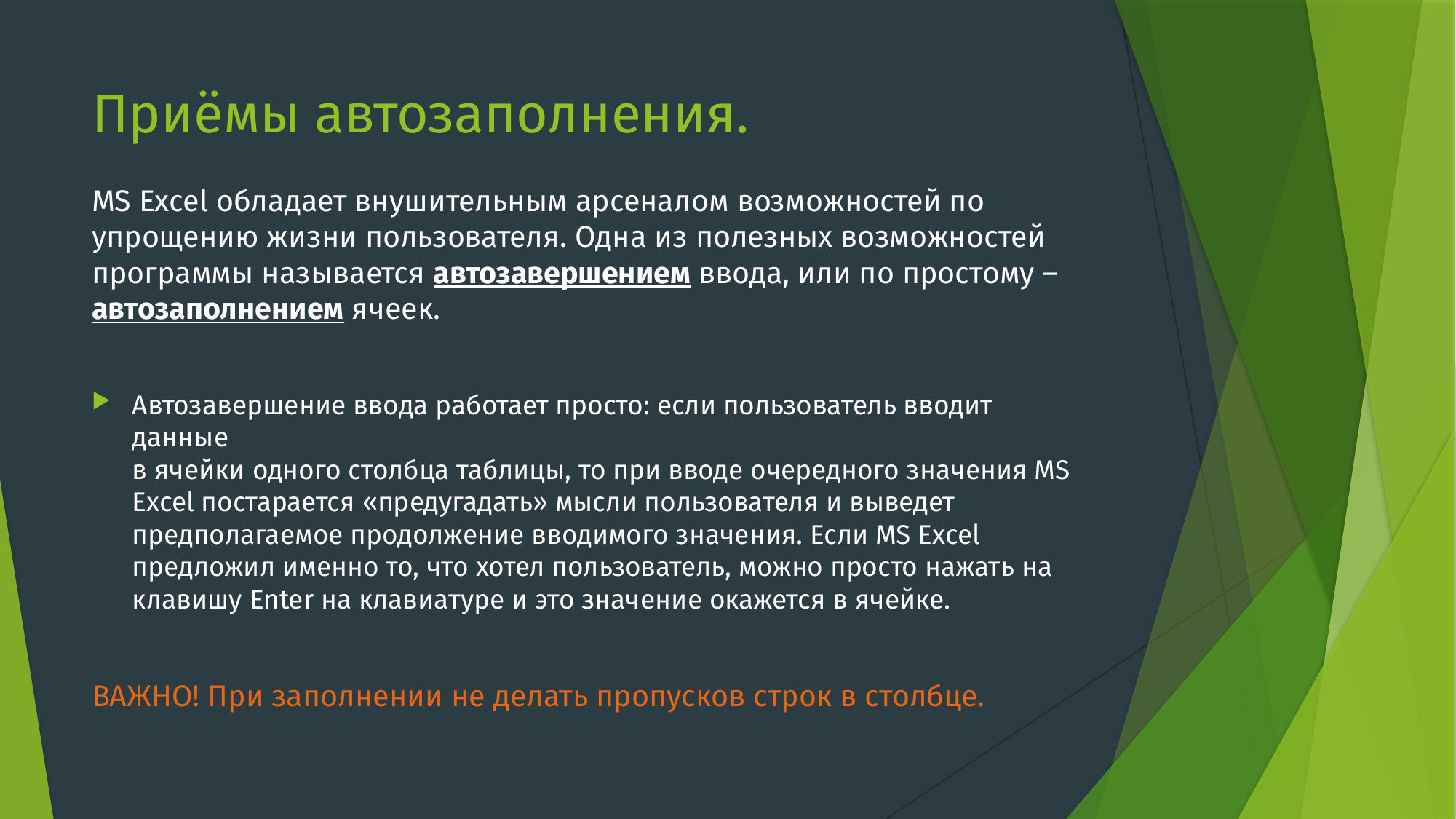

# Приёмы автозаполнения.
MS Excel обладает внушительным арсеналом возможностей по упрощению жизни пользователя. Одна из полезных возможностей программы называется автозавершением ввода, или по простому – автозаполнением ячеек.

Автозавершение ввода работает просто: если пользователь вводит данные
в ячейки одного столбца таблицы, то при вводе очередного значения MS Excel постарается «предугадать» мысли пользователя и выведет предполагаемое продолжение вводимого значения. Если MS Excel предложил именно то, что хотел пользователь, можно просто нажать на клавишу Enter на клавиатуре и это значение окажется в ячейке.

ВАЖНО! При заполнении не делать пропусков строк в столбце.